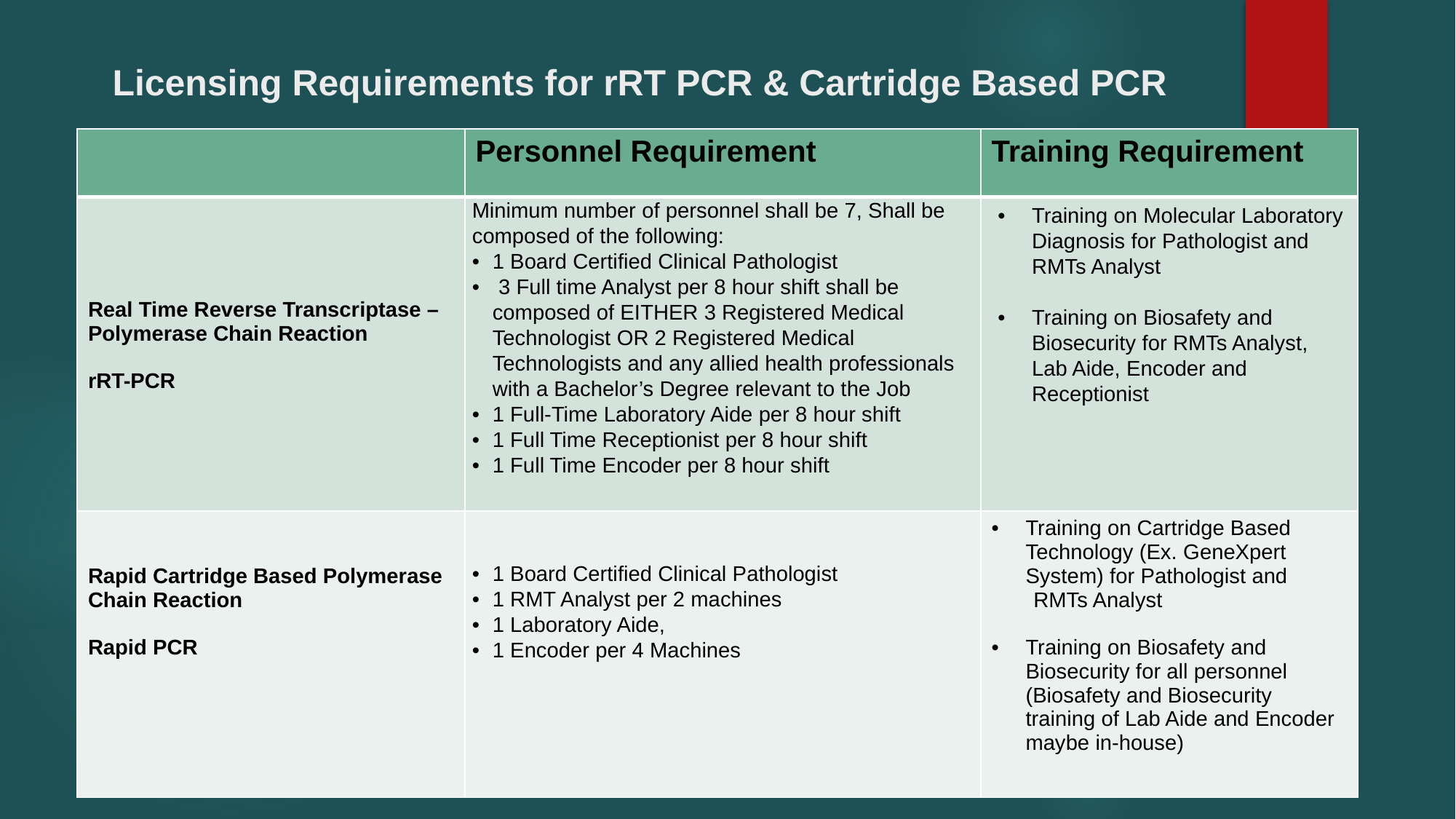

# Licensing Requirements for rRT PCR & Cartridge Based PCR
|  | Personnel Requirement | Training Requirement |
| --- | --- | --- |
| Real Time Reverse Transcriptase – Polymerase Chain Reaction rRT-PCR | Minimum number of personnel shall be 7, Shall be composed of the following: 1 Board Certified Clinical Pathologist 3 Full time Analyst per 8 hour shift shall be composed of EITHER 3 Registered Medical Technologist OR 2 Registered Medical Technologists and any allied health professionals with a Bachelor’s Degree relevant to the Job 1 Full-Time Laboratory Aide per 8 hour shift 1 Full Time Receptionist per 8 hour shift 1 Full Time Encoder per 8 hour shift | Training on Molecular Laboratory Diagnosis for Pathologist and RMTs Analyst Training on Biosafety and Biosecurity for RMTs Analyst, Lab Aide, Encoder and Receptionist |
| Rapid Cartridge Based Polymerase Chain Reaction Rapid PCR | 1 Board Certified Clinical Pathologist 1 RMT Analyst per 2 machines 1 Laboratory Aide, 1 Encoder per 4 Machines | Training on Cartridge Based Technology (Ex. GeneXpert System) for Pathologist and RMTs Analyst Training on Biosafety and Biosecurity for all personnel (Biosafety and Biosecurity training of Lab Aide and Encoder maybe in-house) |